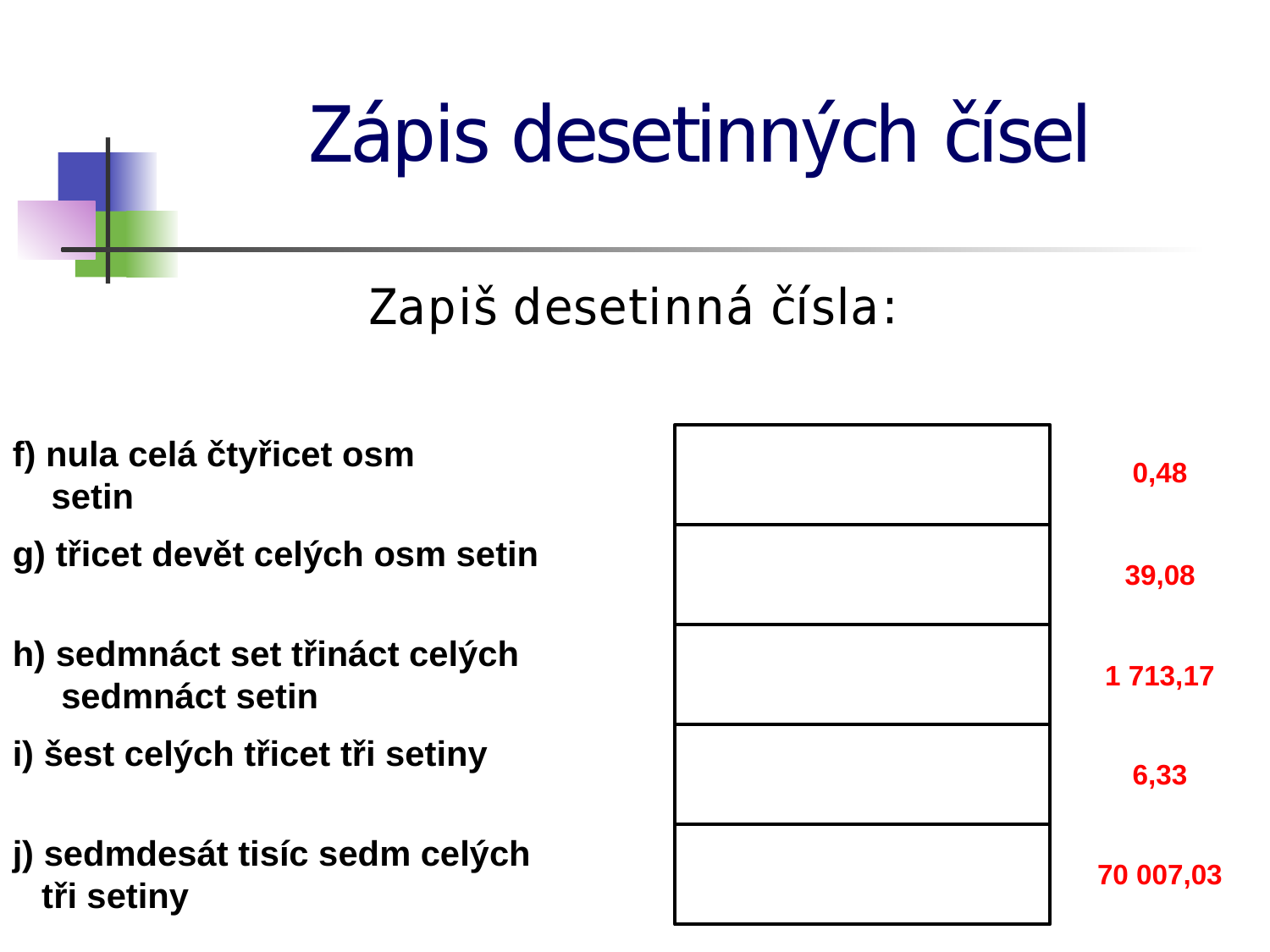

# Zápis desetinných čísel
Zapiš desetinná čísla:
f) nula celá čtyřicet osm
    setin

0,48
g) třicet devět celých osm setin

39,08
h) sedmnáct set třináct celých
     sedmnáct setin

1 713,17
i) šest celých třicet tři setiny

6,33
j) sedmdesát tisíc sedm celých
   tři setiny

70 007,03